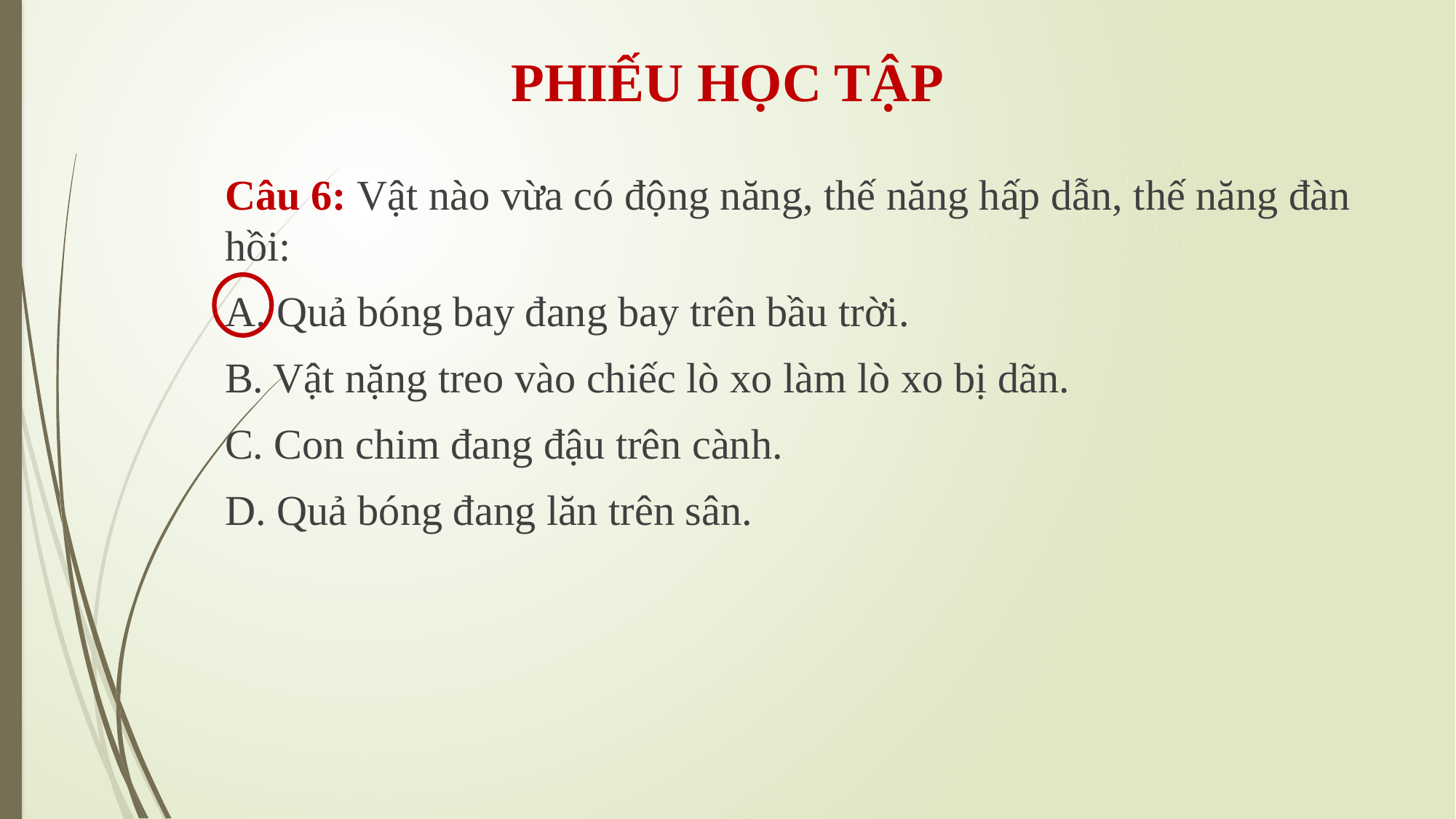

PHIẾU HỌC TẬP

Câu 6: Vật nào vừa có động năng, thế năng hấp dẫn, thế năng đàn hồi:
A. Quả bóng bay đang bay trên bầu trời.
B. Vật nặng treo vào chiếc lò xo làm lò xo bị dãn.
C. Con chim đang đậu trên cành.
D. Quả bóng đang lăn trên sân.